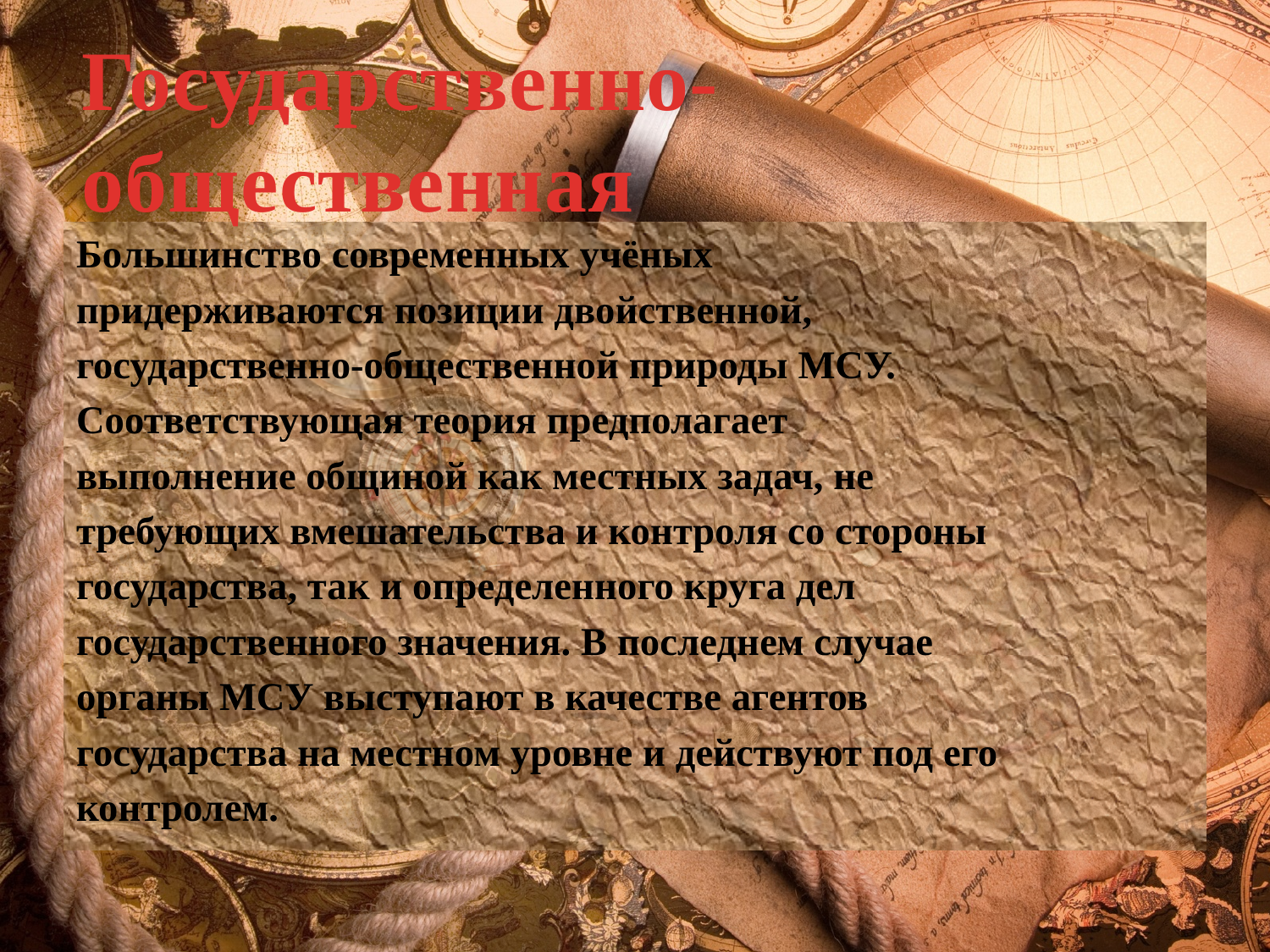

Государственно-общественная
Большинство современных учёных
придерживаются позиции двойственной,
государственно-общественной природы МСУ.
Соответствующая теория предполагает
выполнение общиной как местных задач, не
требующих вмешательства и контроля со стороны
государства, так и определенного круга дел
государственного значения. В последнем случае
органы МСУ выступают в качестве агентов
государства на местном уровне и действуют под его
контролем.